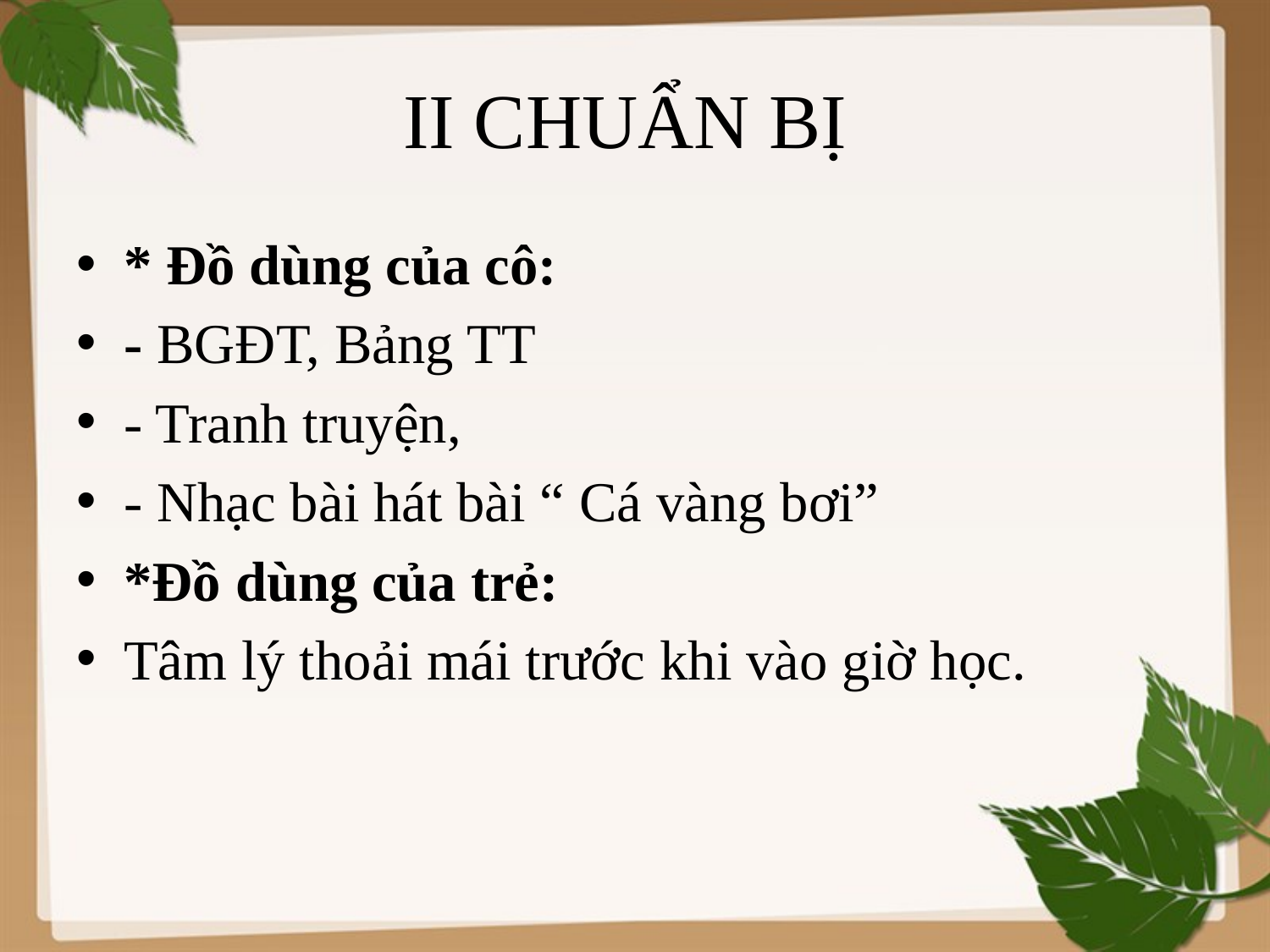

# II CHUẨN BỊ
* Đồ dùng của cô:
- BGĐT, Bảng TT
- Tranh truyện,
- Nhạc bài hát bài “ Cá vàng bơi”
*Đồ dùng của trẻ:
Tâm lý thoải mái trước khi vào giờ học.